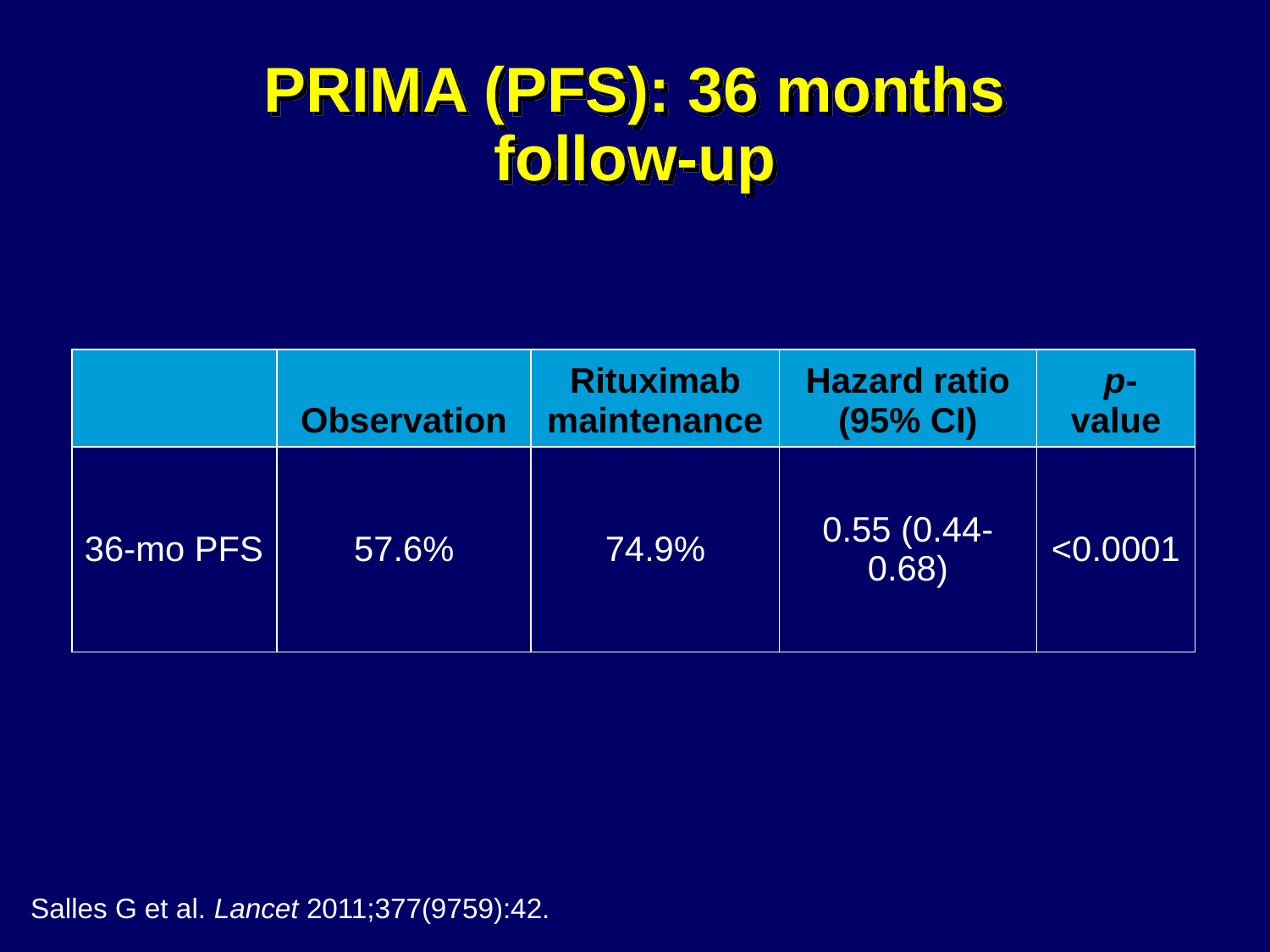

# PRIMA (PFS): 36 months follow-up
|  | Observation | Rituximab maintenance | Hazard ratio (95% CI) | p-value |
| --- | --- | --- | --- | --- |
| 36-mo PFS | 57.6% | 74.9% | 0.55 (0.44-0.68) | <0.0001 |
Salles G et al. Lancet 2011;377(9759):42.